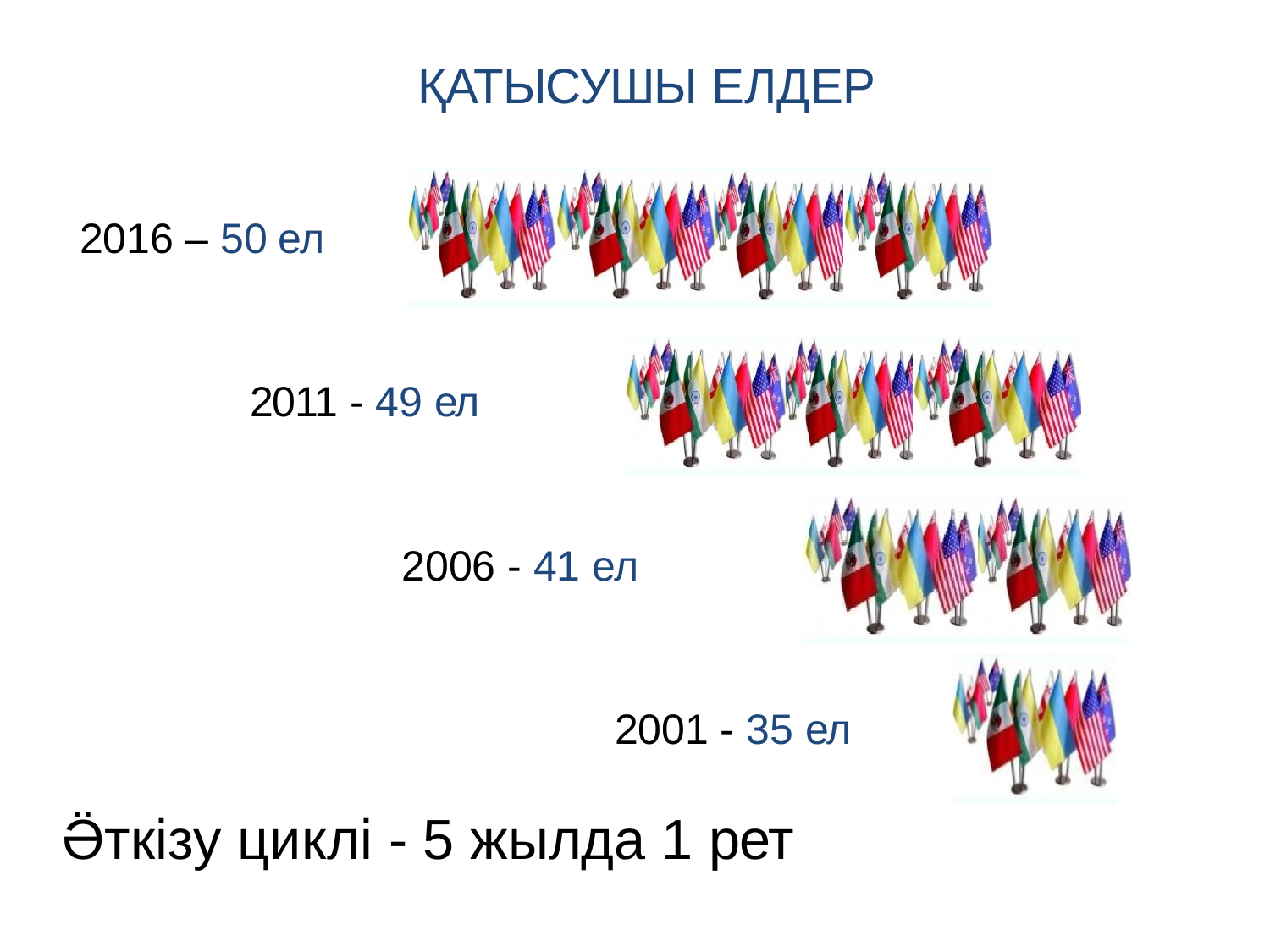

# ҚАТЫСУШЫ ЕЛДЕР

2016 – 50 ел

2011 - 49 ел

2006 - 41 ел

2001 - 35 ел

Ӛткізу циклі - 5 жылда 1 рет